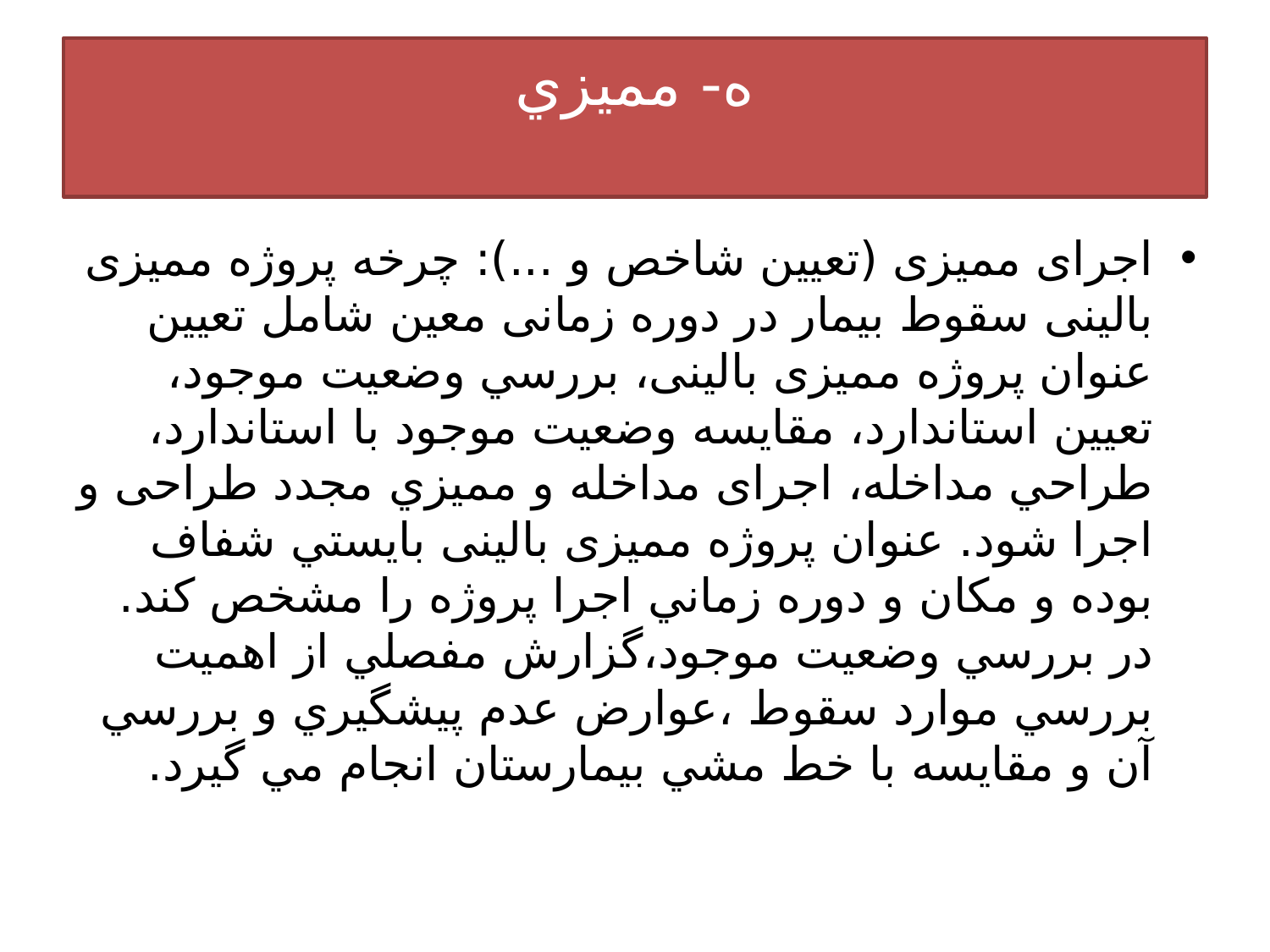

# ه- مميزي
اجرای ممیزی (تعیین شاخص و ...): چرخه پروژه ممیزی بالینی سقوط بيمار در دوره زمانی معین شامل تعیین عنوان پروژه ممیزی بالینی، بررسي وضعیت موجود، تعيين استاندارد، مقايسه وضعیت موجود با استاندارد، طراحي مداخله، اجرای مداخله و مميزي مجدد طراحی و اجرا شود. عنوان پروژه ممیزی بالینی بايستي شفاف بوده و مكان و دوره زماني اجرا پروژه را مشخص كند. در بررسي وضعیت موجود،گزارش مفصلي از اهميت بررسي موارد سقوط ،عوارض عدم پيشگيري و بررسي آن و مقايسه با خط مشي بيمارستان انجام مي گيرد.